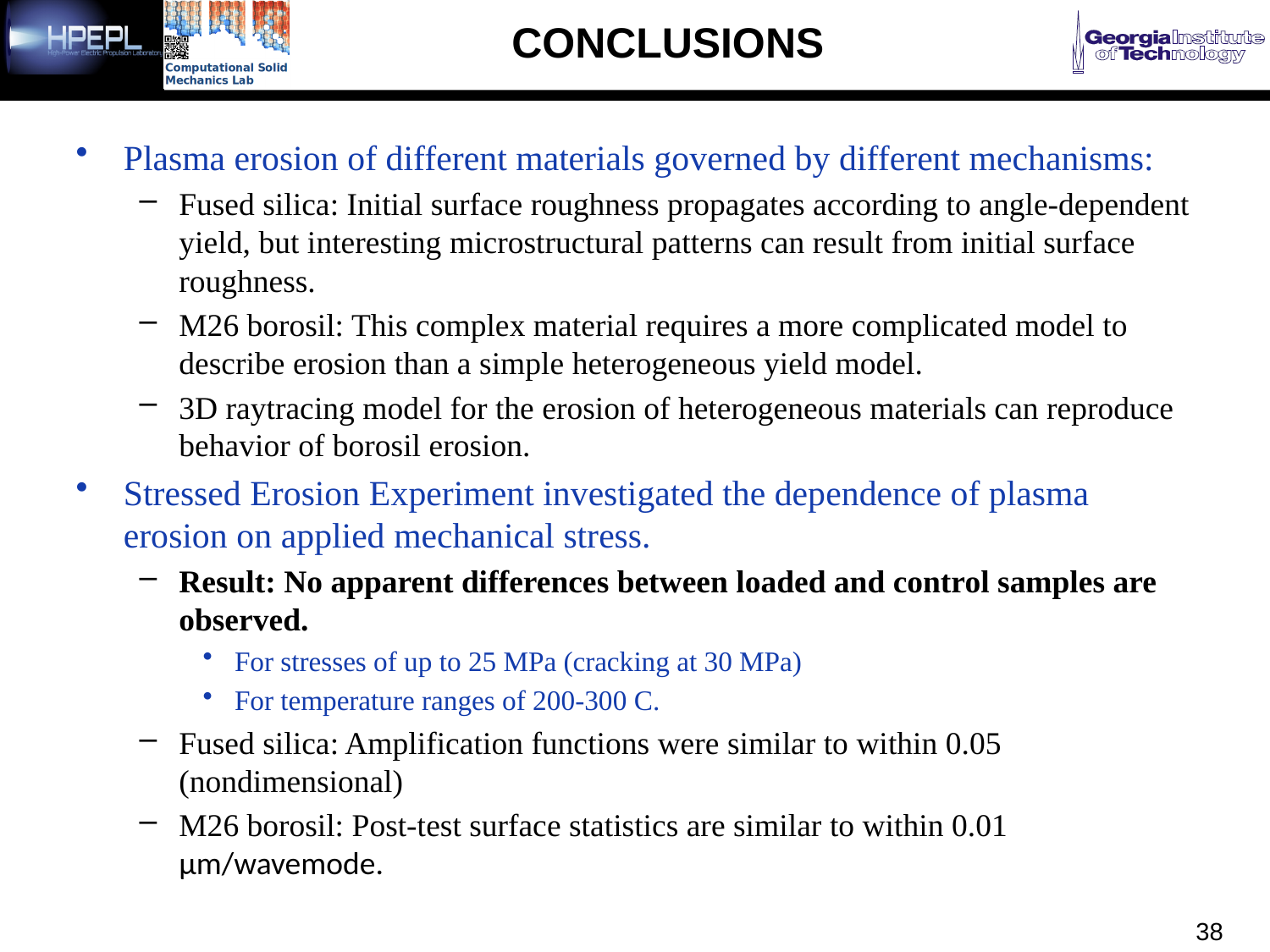

# Conclusions
Plasma erosion of different materials governed by different mechanisms:
Fused silica: Initial surface roughness propagates according to angle-dependent yield, but interesting microstructural patterns can result from initial surface roughness.
M26 borosil: This complex material requires a more complicated model to describe erosion than a simple heterogeneous yield model.
3D raytracing model for the erosion of heterogeneous materials can reproduce behavior of borosil erosion.
Stressed Erosion Experiment investigated the dependence of plasma erosion on applied mechanical stress.
Result: No apparent differences between loaded and control samples are observed.
For stresses of up to 25 MPa (cracking at 30 MPa)
For temperature ranges of 200-300 C.
Fused silica: Amplification functions were similar to within 0.05 (nondimensional)
M26 borosil: Post-test surface statistics are similar to within 0.01 µm/wavemode.

38